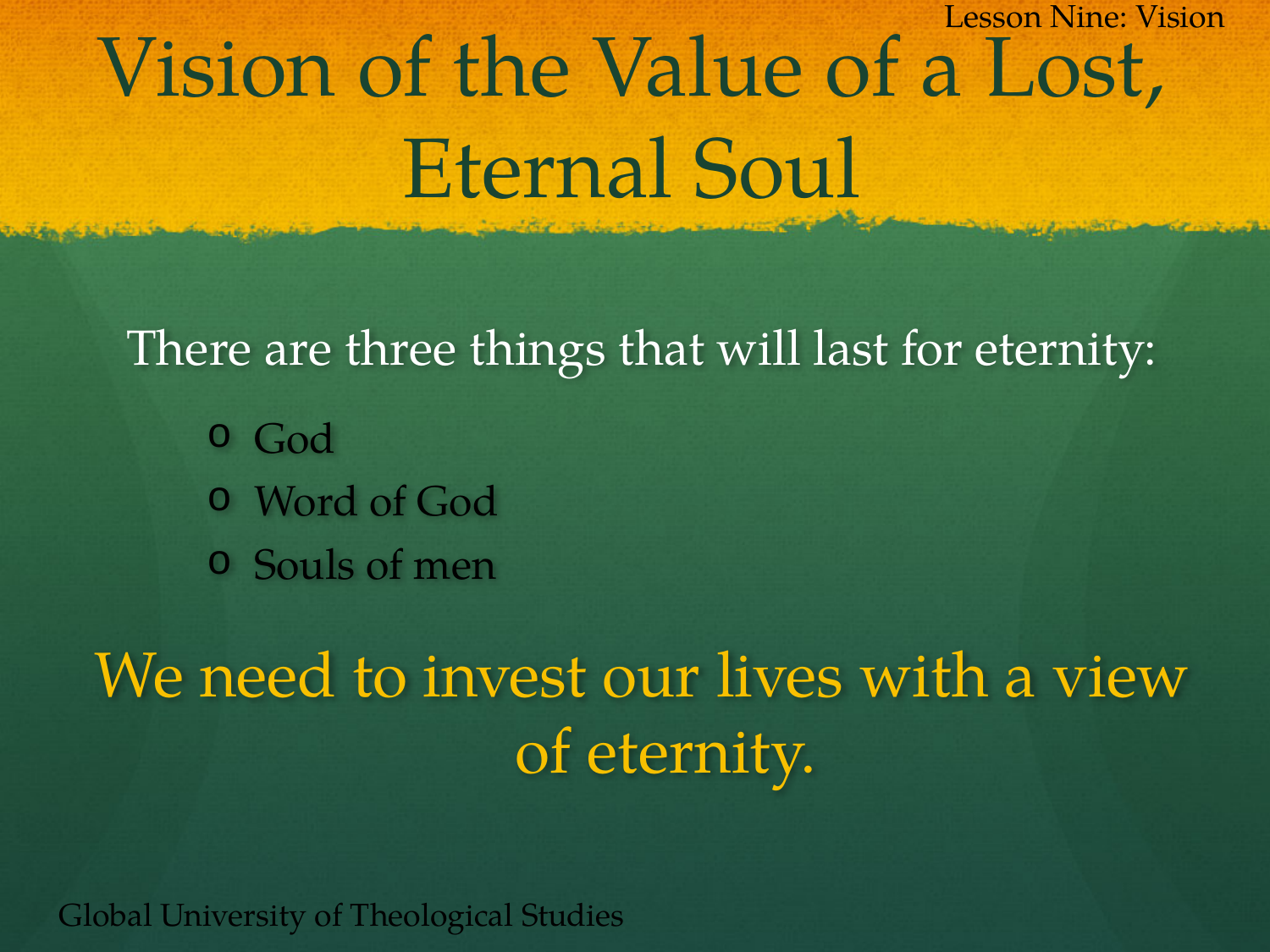

Lesson Nine: Vision

# Vision of the Value of a Lost, Eternal Soul
There are three things that will last for eternity:
God
Word of God
Souls of men
We need to invest our lives with a view of eternity.
Global University of Theological Studies